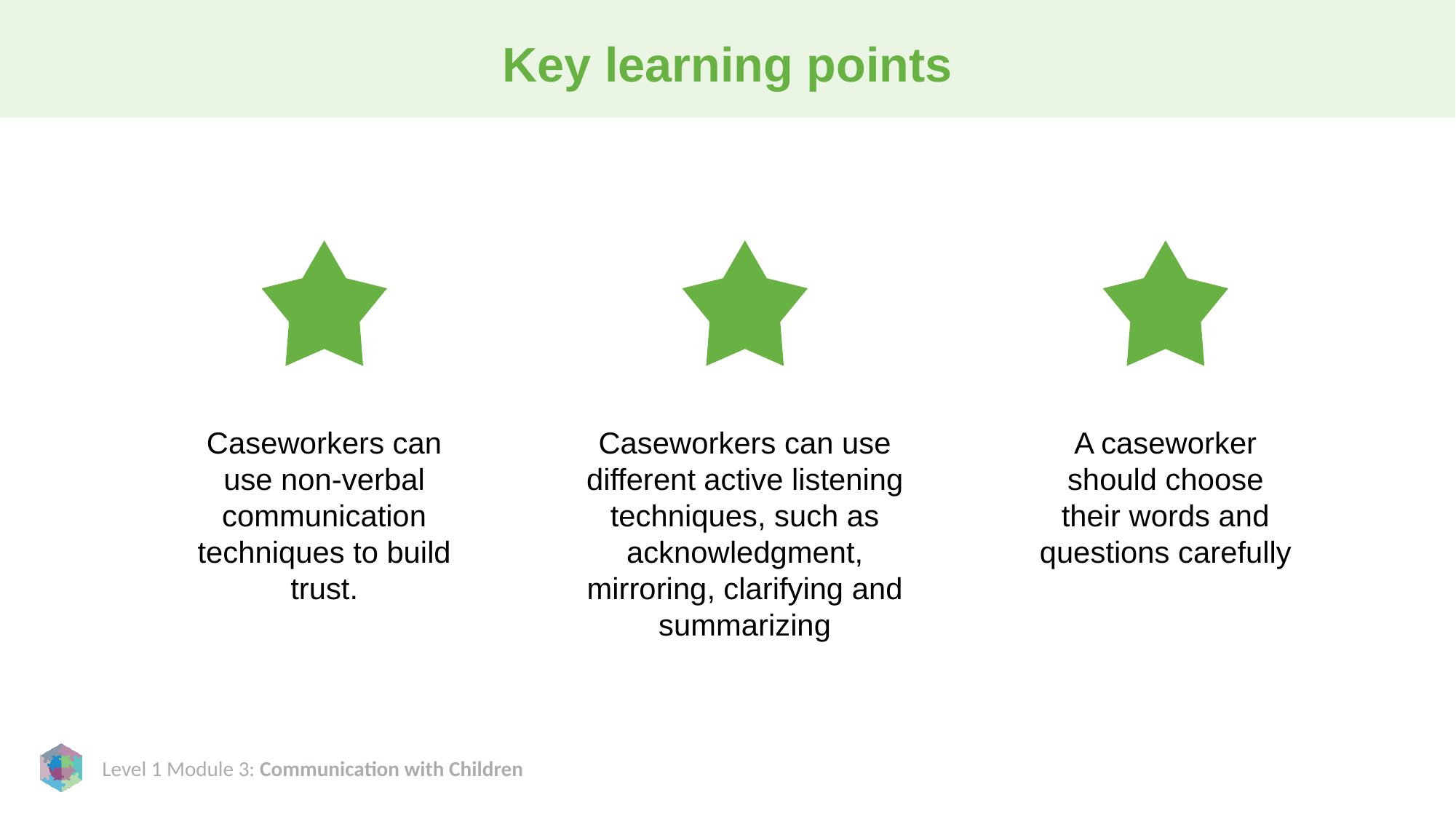

# Key learning points

Caseworkers can use non-verbal communication techniques to build trust.
Caseworkers can use different active listening techniques, such as acknowledgment, mirroring, clarifying and summarizing
A caseworker should choose their words and questions carefully